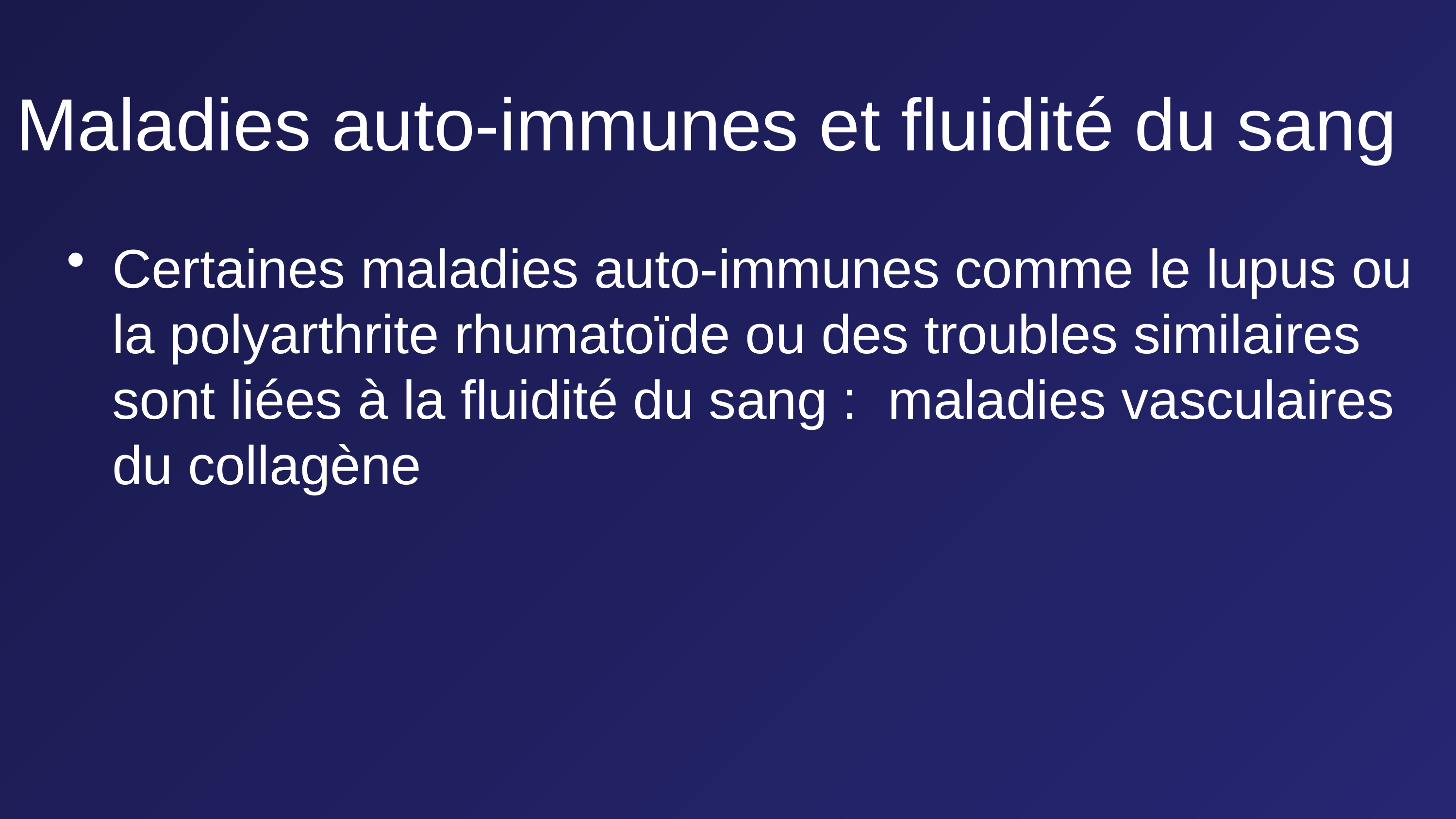

# Maladies auto-immunes et fluidité du sang
Certaines maladies auto-immunes comme le lupus ou la polyarthrite rhumatoïde ou des troubles similaires  sont liées à la fluidité du sang :  maladies vasculaires du collagène